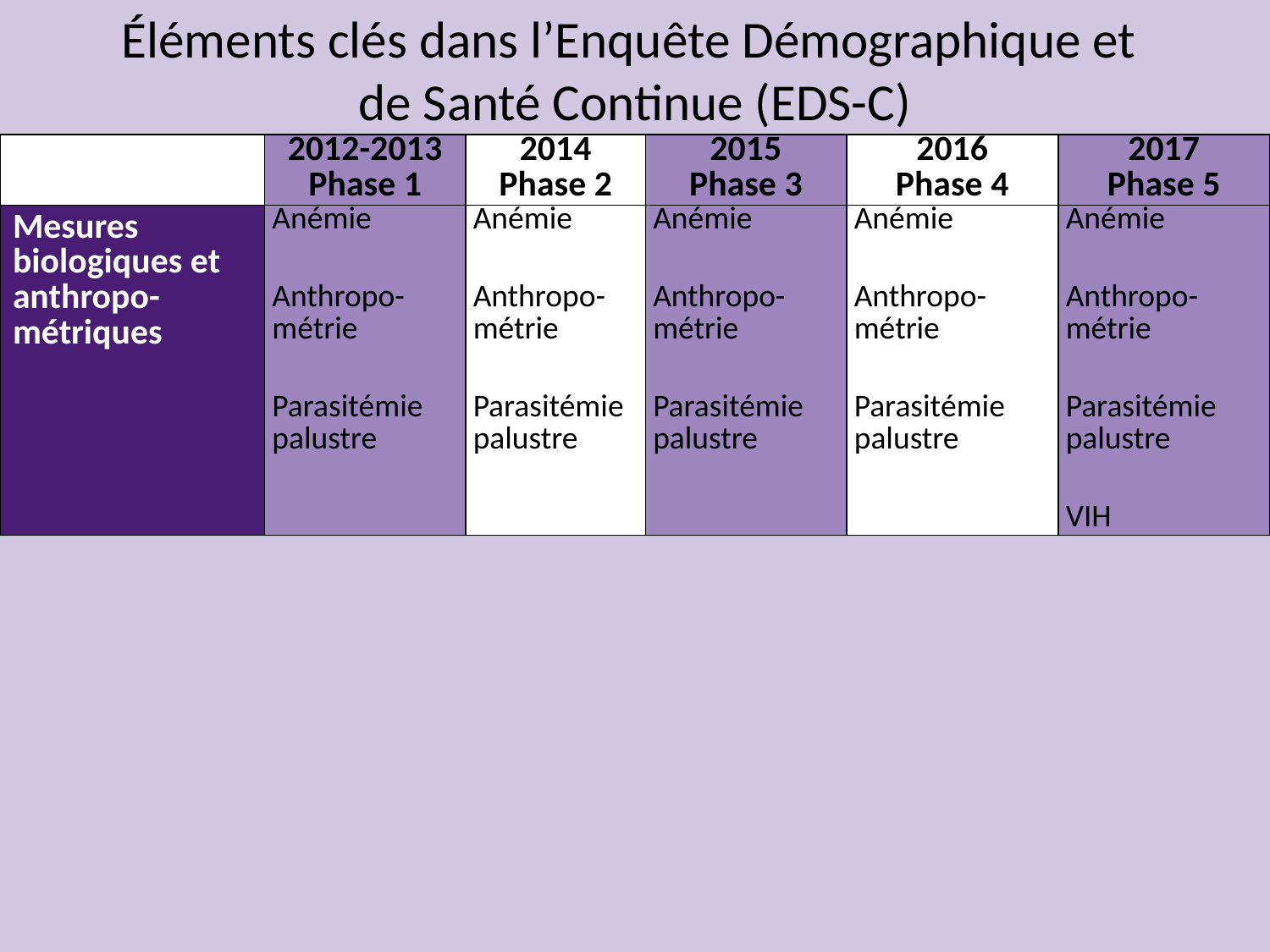

Éléments clés dans l’Enquête Démographique et
de Santé Continue (EDS-C)
|  | 2012-2013 Phase 1 | 2014 Phase 2 | 2015 Phase 3 | 2016 Phase 4 | 2017 Phase 5 |
| --- | --- | --- | --- | --- | --- |
| Mesures biologiques et anthropo-métriques | Anémie Anthropo-métrie Parasitémie palustre | Anémie Anthropo-métrie Parasitémie palustre | Anémie Anthropo-métrie Parasitémie palustre | Anémie Anthropo-métrie Parasitémie palustre | Anémie Anthropo-métrie Parasitémie palustre VIH |